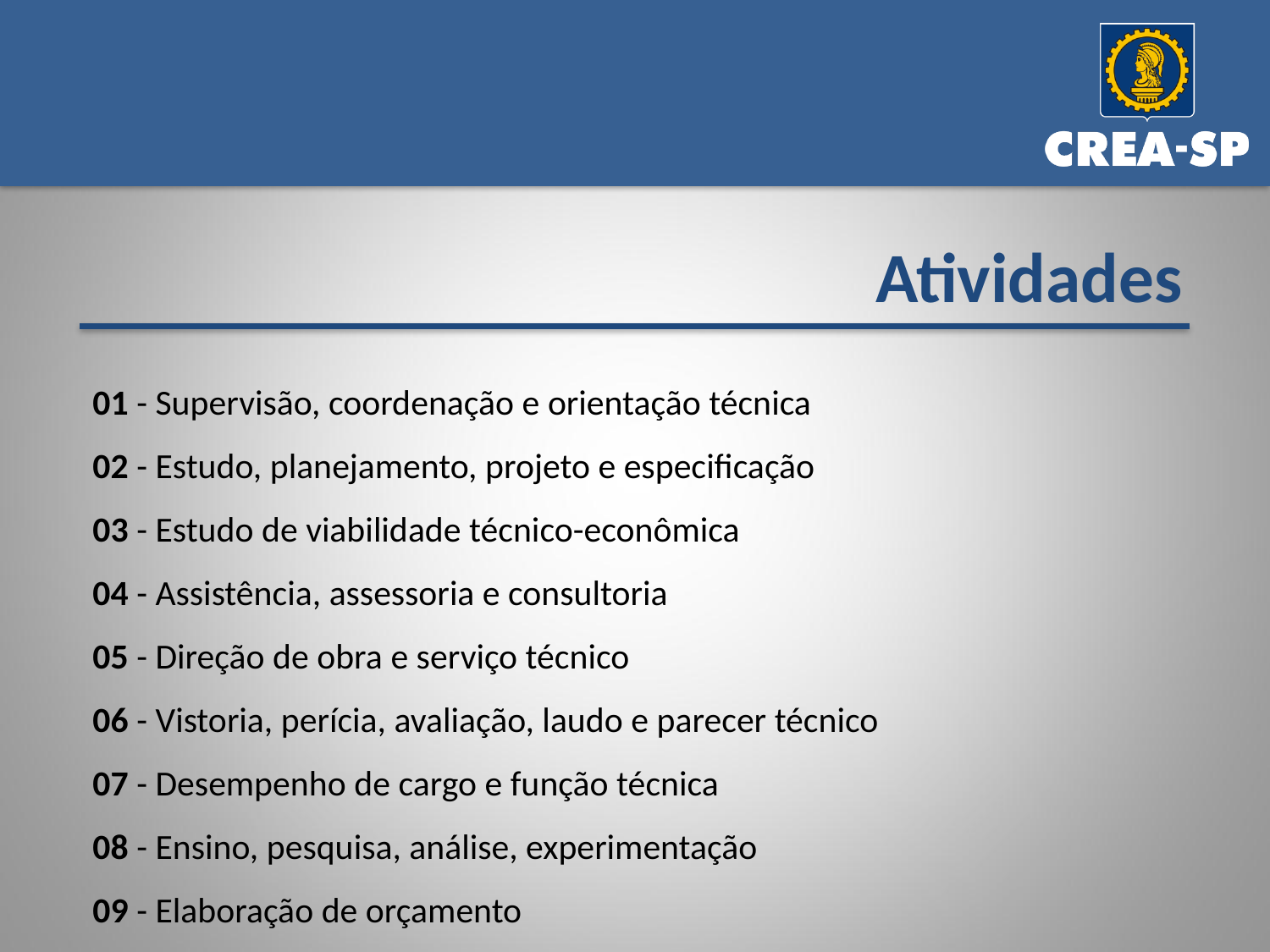

Atividades
01 - Supervisão, coordenação e orientação técnica
02 - Estudo, planejamento, projeto e especificação
03 - Estudo de viabilidade técnico-econômica
04 - Assistência, assessoria e consultoria
05 - Direção de obra e serviço técnico
06 - Vistoria, perícia, avaliação, laudo e parecer técnico
07 - Desempenho de cargo e função técnica
08 - Ensino, pesquisa, análise, experimentação
09 - Elaboração de orçamento